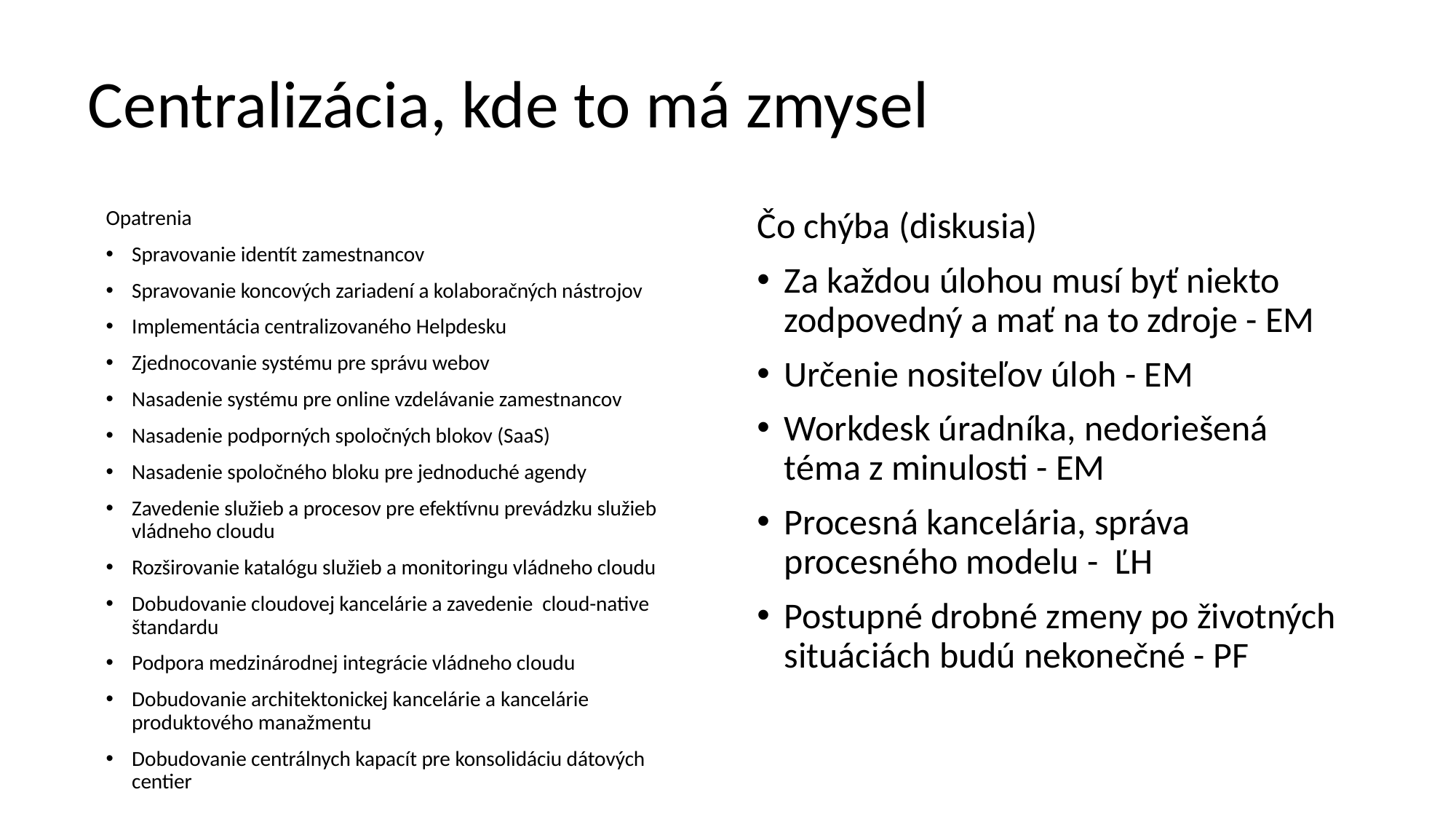

# Centralizácia, kde to má zmysel
Opatrenia
Spravovanie identít zamestnancov
Spravovanie koncových zariadení a kolaboračných nástrojov
Implementácia centralizovaného Helpdesku
Zjednocovanie systému pre správu webov
Nasadenie systému pre online vzdelávanie zamestnancov
Nasadenie podporných spoločných blokov (SaaS)
Nasadenie spoločného bloku pre jednoduché agendy
Zavedenie služieb a procesov pre efektívnu prevádzku služieb vládneho cloudu
Rozširovanie katalógu služieb a monitoringu vládneho cloudu
Dobudovanie cloudovej kancelárie a zavedenie  cloud-native štandardu
Podpora medzinárodnej integrácie vládneho cloudu
Dobudovanie architektonickej kancelárie a kancelárie produktového manažmentu
Dobudovanie centrálnych kapacít pre konsolidáciu dátových centier
Čo chýba (diskusia)
Za každou úlohou musí byť niekto zodpovedný a mať na to zdroje - EM
Určenie nositeľov úloh - EM
Workdesk úradníka, nedoriešená téma z minulosti - EM
Procesná kancelária, správa procesného modelu -  ĽH
Postupné drobné zmeny po životných situáciách budú nekonečné - PF